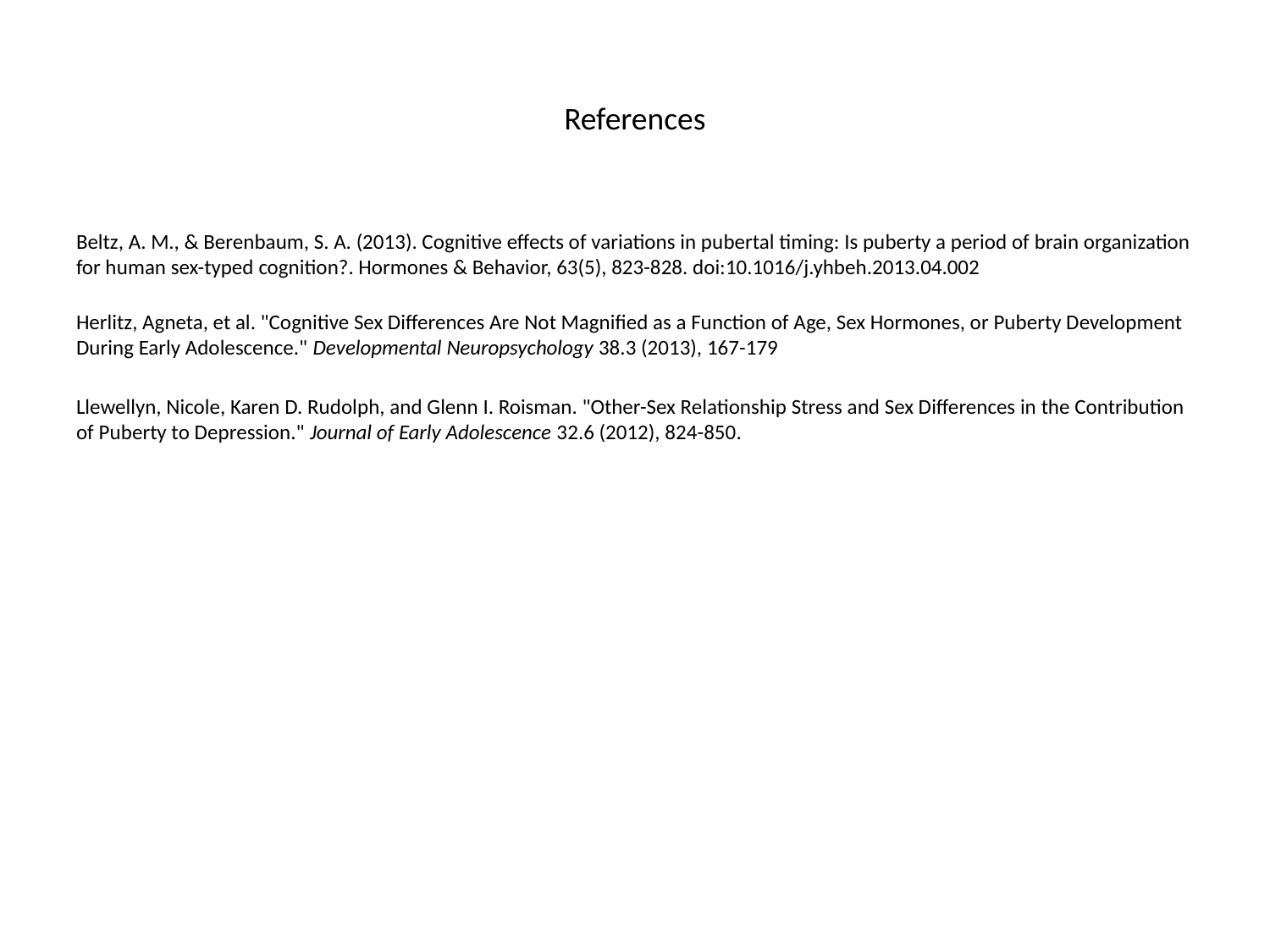

# References
Beltz, A. M., & Berenbaum, S. A. (2013). Cognitive effects of variations in pubertal timing: Is puberty a period of brain organization for human sex-typed cognition?. Hormones & Behavior, 63(5), 823-828. doi:10.1016/j.yhbeh.2013.04.002
Herlitz, Agneta, et al. "Cognitive Sex Differences Are Not Magnified as a Function of Age, Sex Hormones, or Puberty Development During Early Adolescence." Developmental Neuropsychology 38.3 (2013), 167-179

Llewellyn, Nicole, Karen D. Rudolph, and Glenn I. Roisman. "Other-Sex Relationship Stress and Sex Differences in the Contribution of Puberty to Depression." Journal of Early Adolescence 32.6 (2012), 824-850.